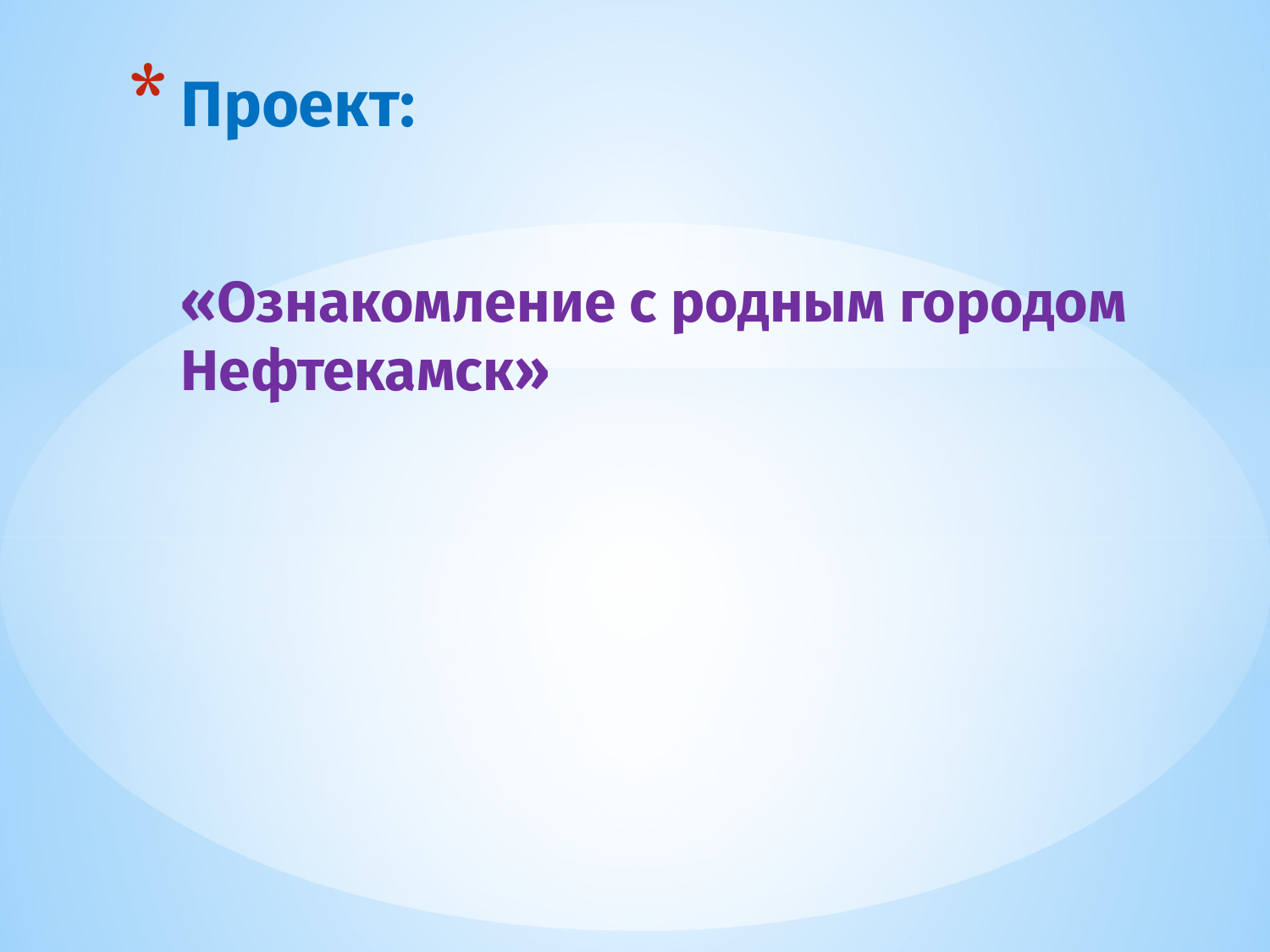

# Проект: «Ознакомление с родным городом Нефтекамск»